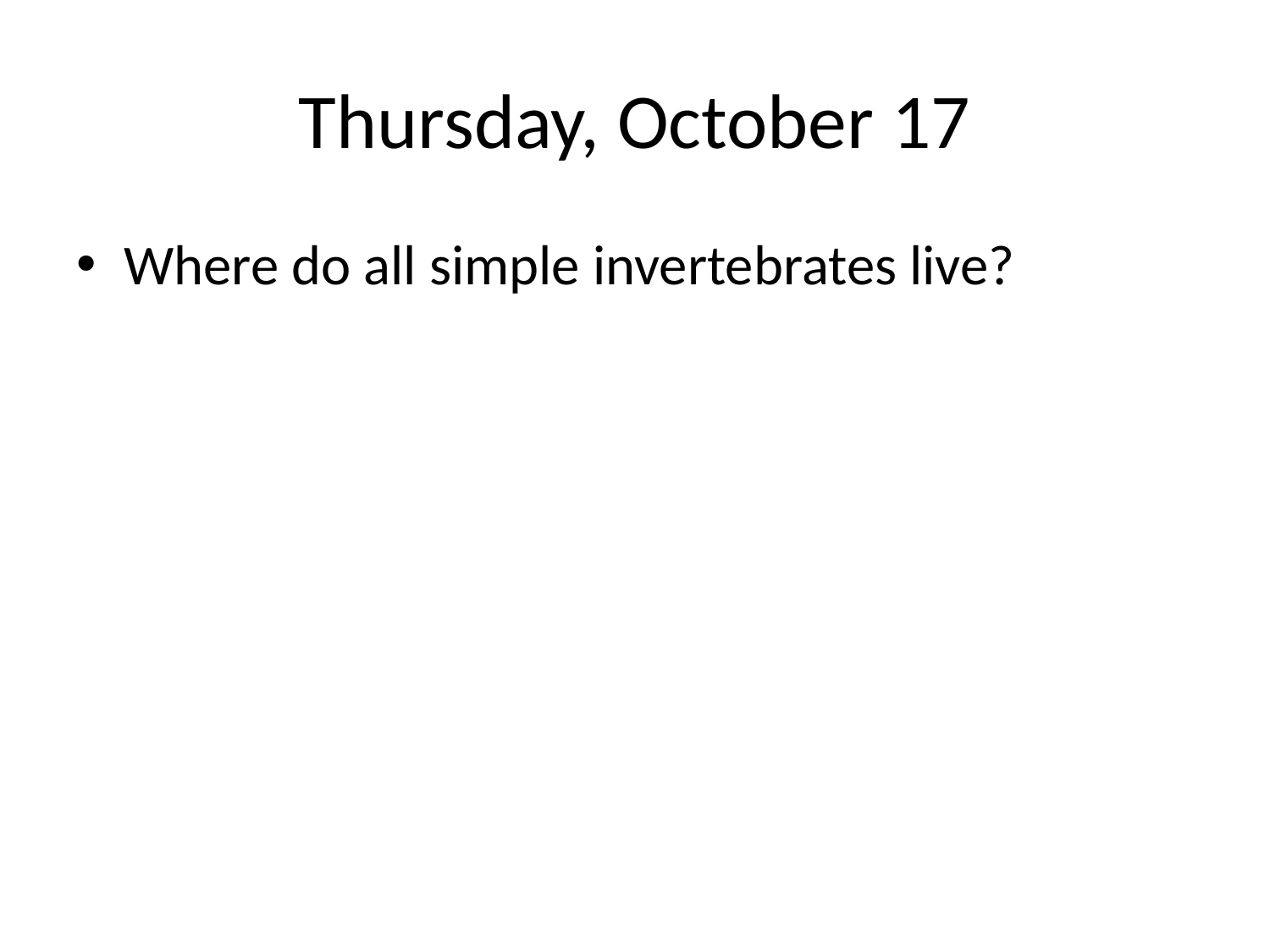

# Thursday, October 17
Where do all simple invertebrates live?